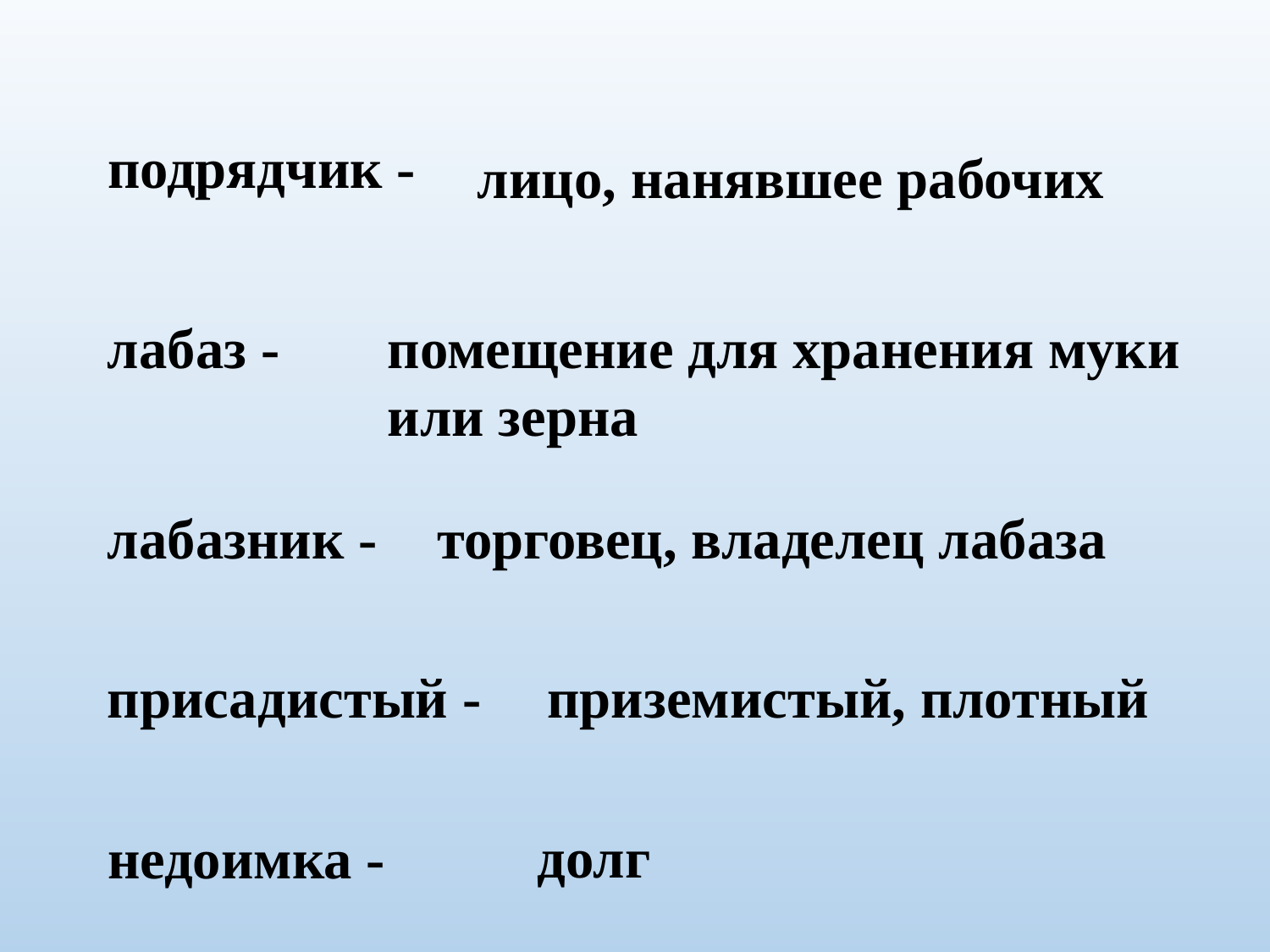

подрядчик -
лицо, нанявшее рабочих
лабаз -
помещение для хранения муки или зерна
лабазник -
торговец, владелец лабаза
присадистый -
приземистый, плотный
долг
недоимка -